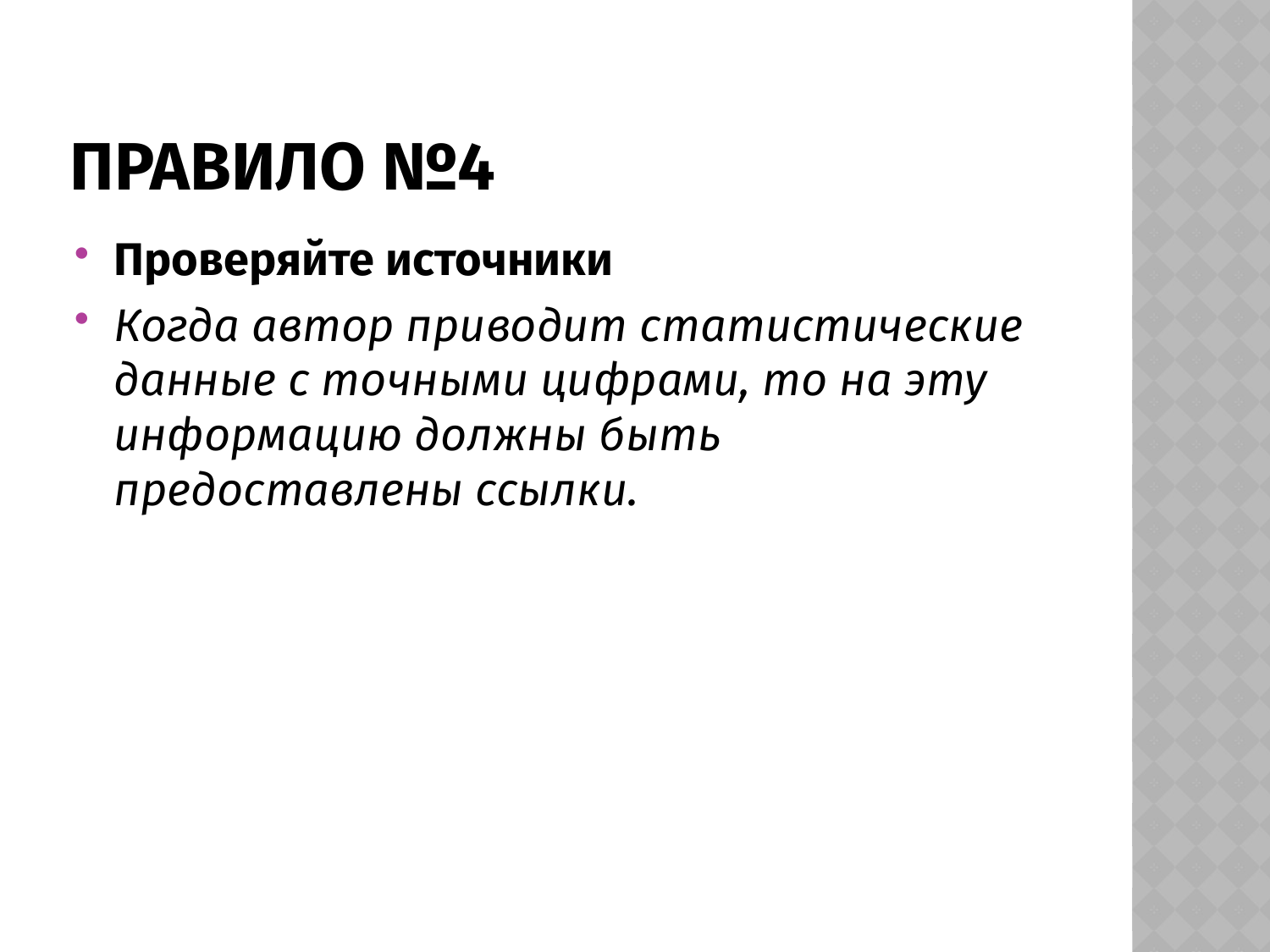

# Правило №4
Проверяйте источники
Когда автор приводит статистические данные с точными цифрами, то на эту информацию должны быть предоставлены ссылки.